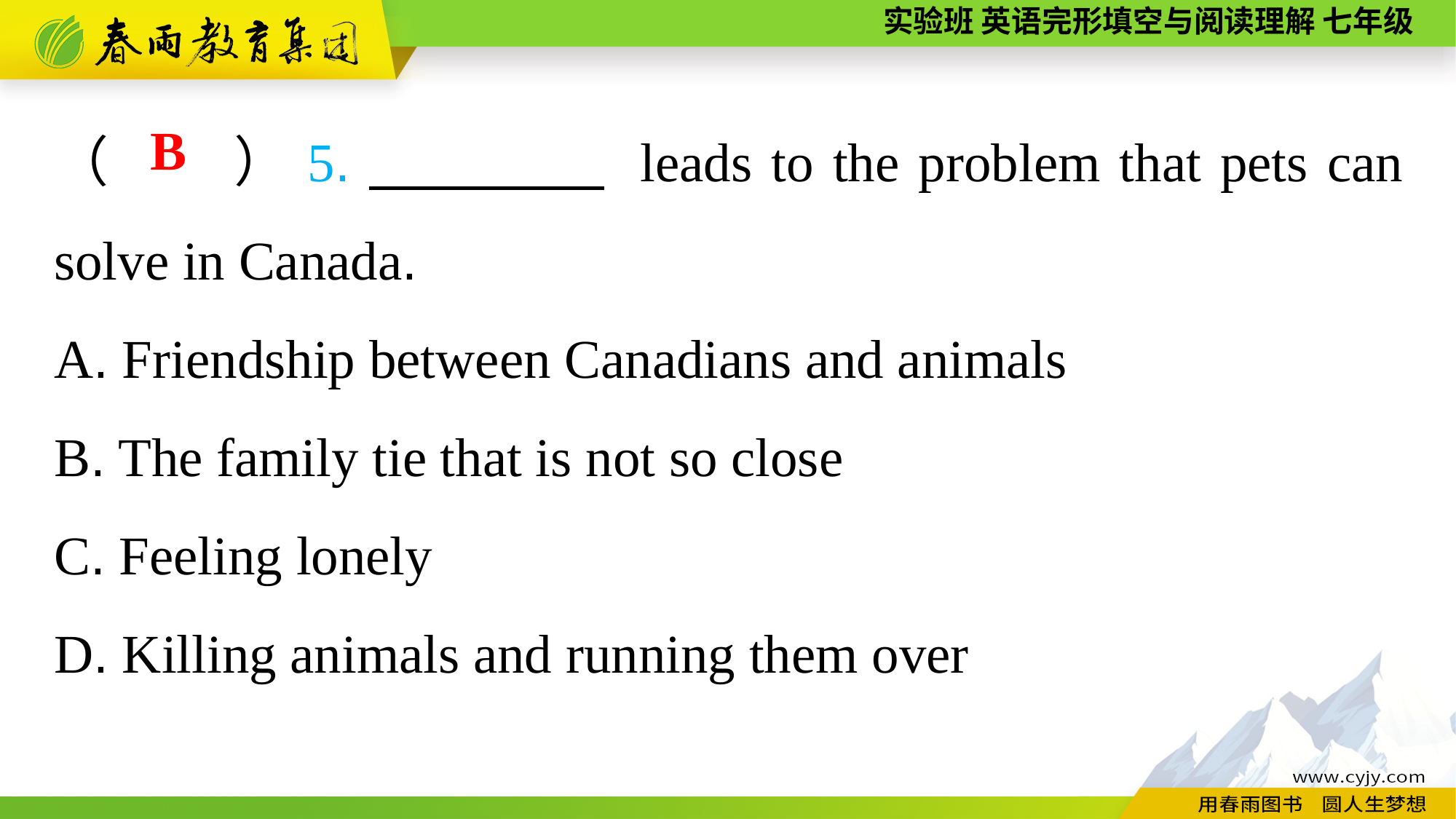

（　　）5.　　　　 leads to the problem that pets can solve in Canada.
A. Friendship between Canadians and animals
B. The family tie that is not so close
C. Feeling lonely
D. Killing animals and running them over
B